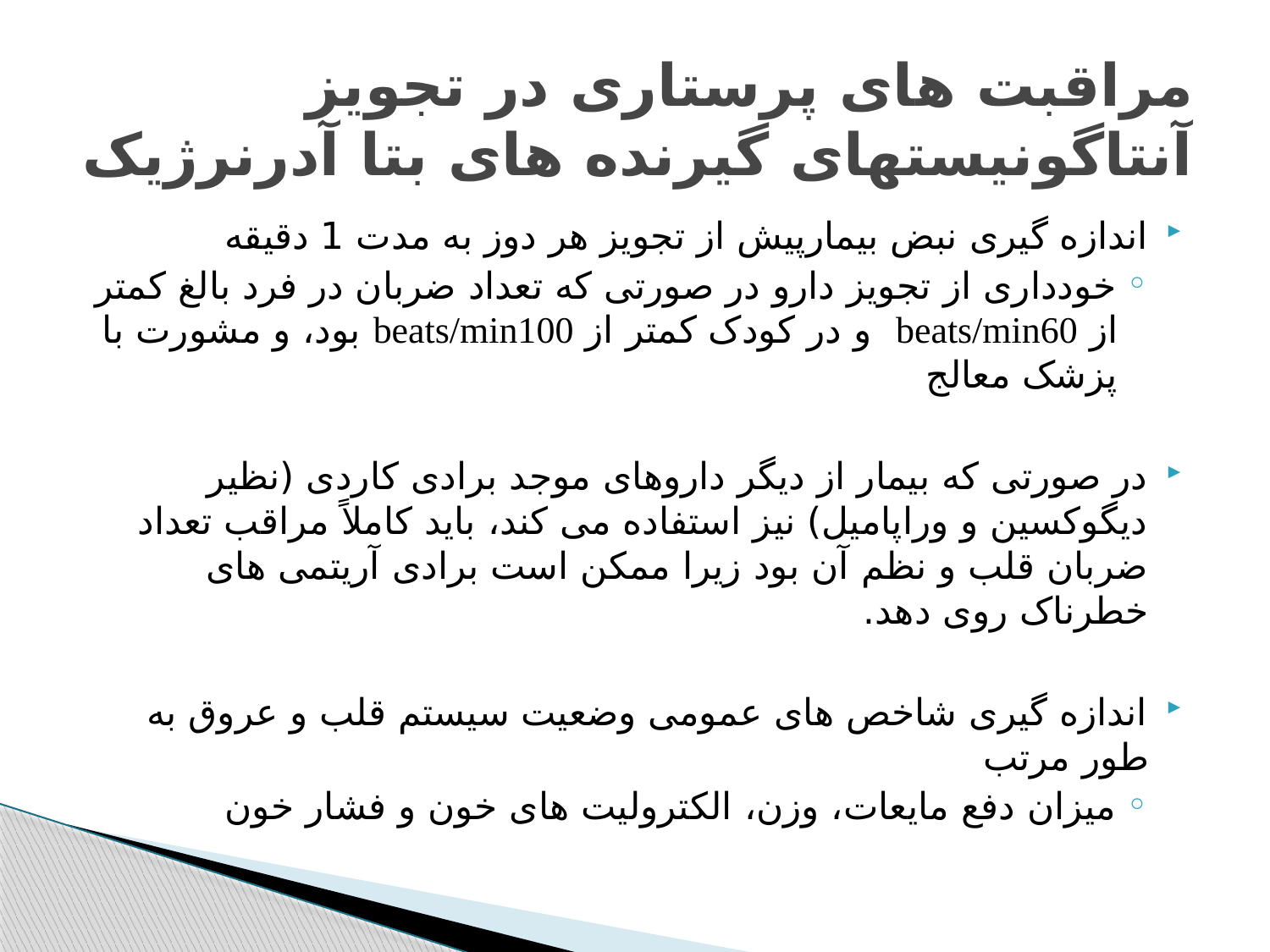

# مراقبت های پرستاری در تجویز آنتاگونیستهای گیرنده های بتا آدرنرژیک
اندازه گیری نبض بیمارپیش از تجویز هر دوز به مدت 1 دقیقه
خودداری از تجویز دارو در صورتی که تعداد ضربان در فرد بالغ کمتر از beats/min60  و در کودک کمتر از beats/min100 بود، و مشورت با پزشک معالج

در صورتی که بیمار از دیگر داروهای موجد برادی کاردی (نظیر دیگوکسین و وراپامیل) نیز استفاده می کند، باید کاملاً مراقب تعداد ضربان قلب و نظم آن بود زیرا ممکن است برادی آریتمی های خطرناک روی دهد.

اندازه گیری شاخص های عمومی وضعیت سیستم قلب و عروق به طور مرتب
میزان دفع مایعات، وزن، الکترولیت های خون و فشار خون